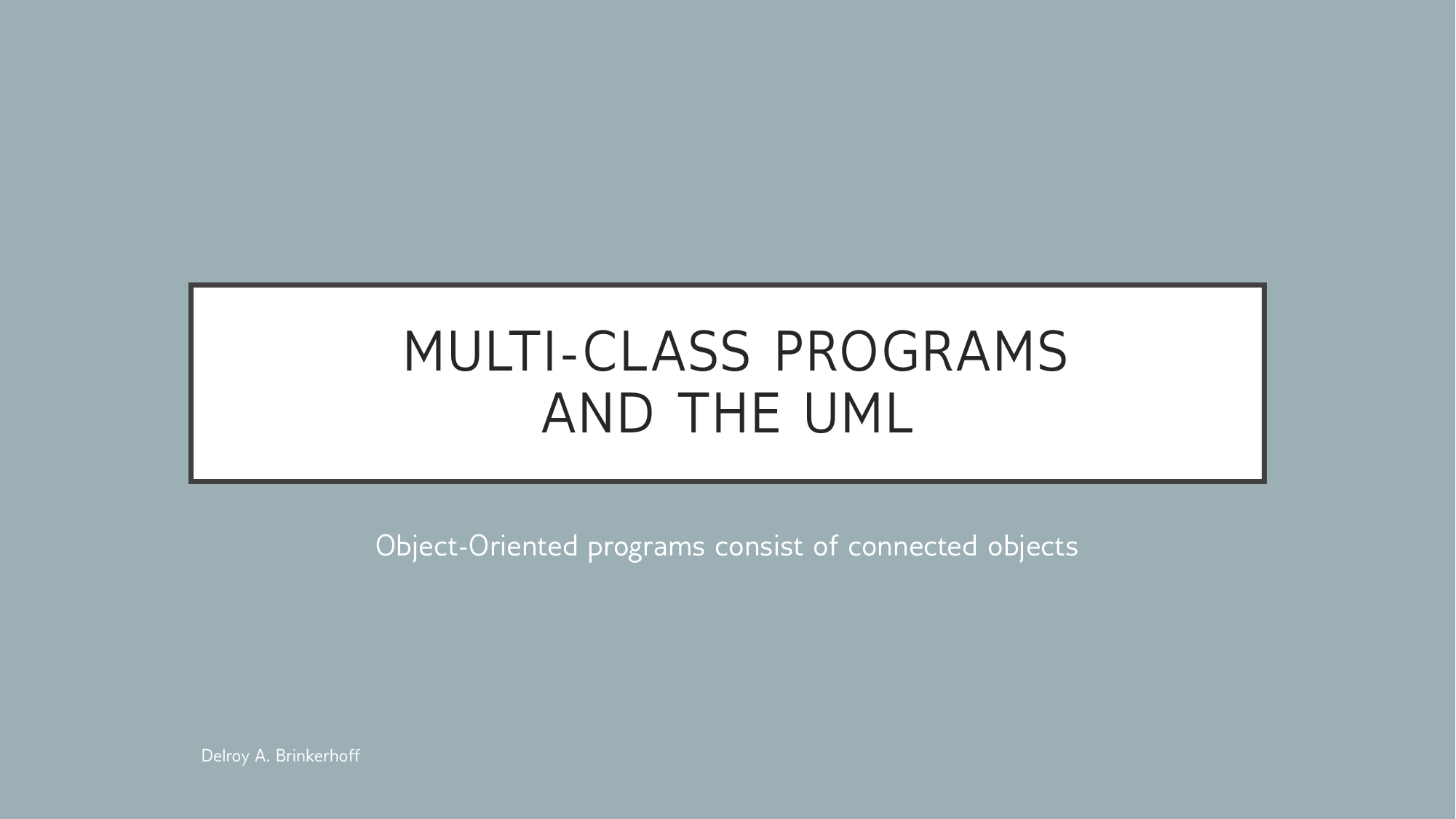

# Multi-class programs And The UML
Object-Oriented programs consist of connected objects
Delroy A. Brinkerhoff